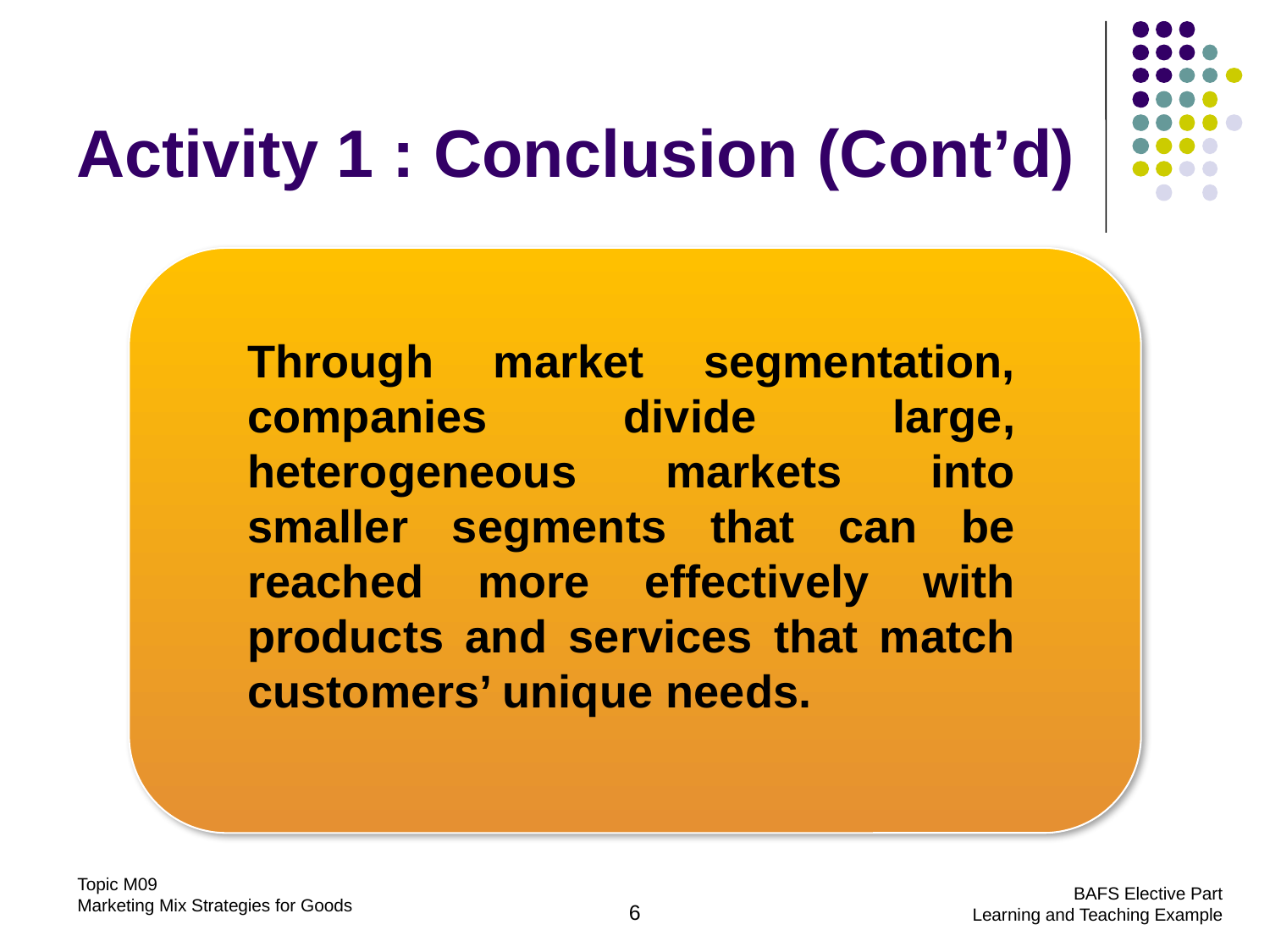

# Activity 1 : Conclusion (Cont’d)

Through market segmentation, companies divide large, heterogeneous markets into smaller segments that can be reached more effectively with products and services that match customers’ unique needs.

6